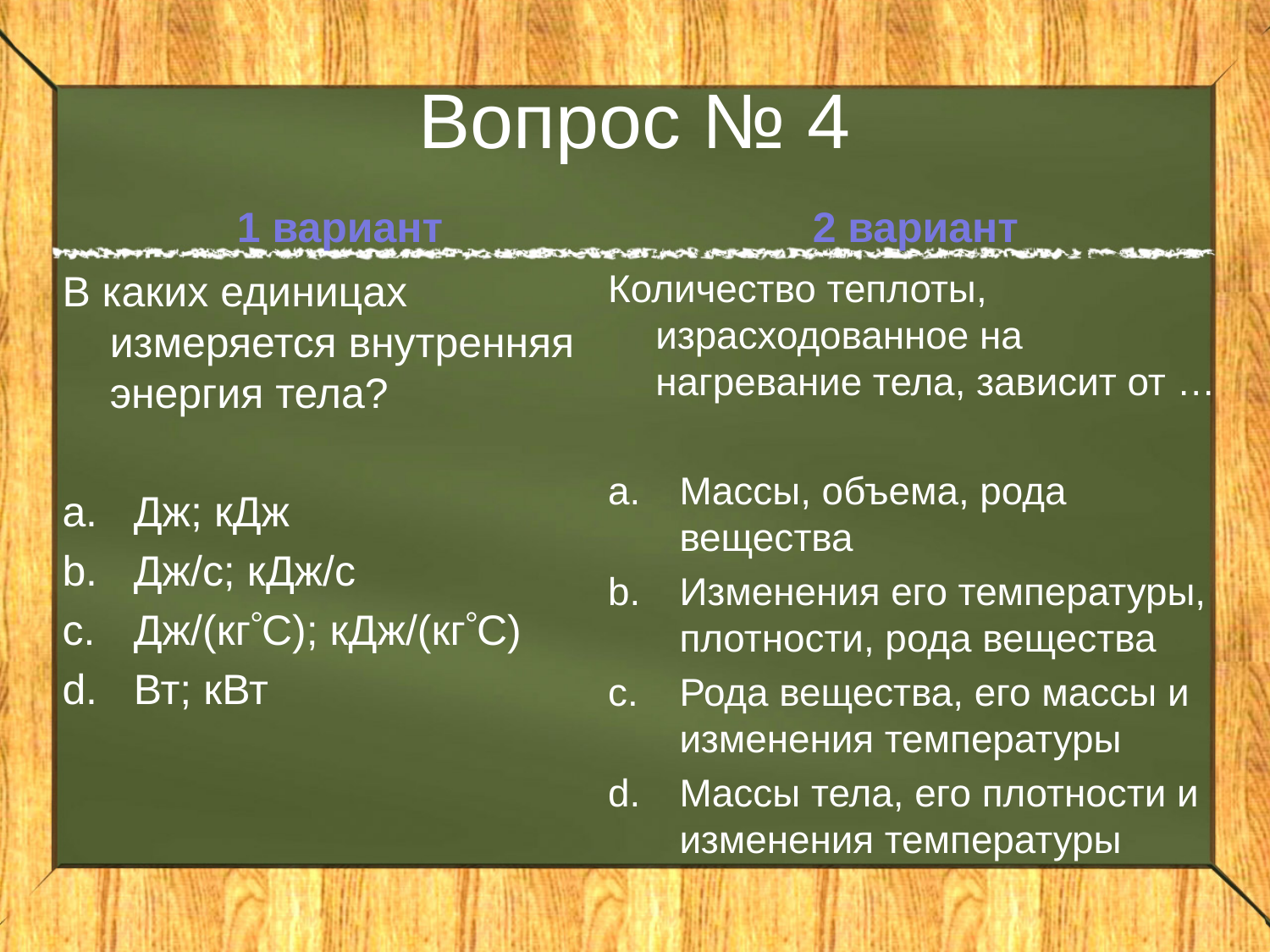

# Вопрос № 4
1 вариант
2 вариант
В каких единицах измеряется внутренняя энергия тела?

Дж; кДж
Дж/с; кДж/с
Дж/(кг°С); кДж/(кг°С)
Вт; кВт

Количество теплоты, израсходованное на нагревание тела, зависит от …

Массы, объема, рода вещества
Изменения его температуры, плотности, рода вещества
Рода вещества, его массы и изменения температуры
Массы тела, его плотности и изменения температуры